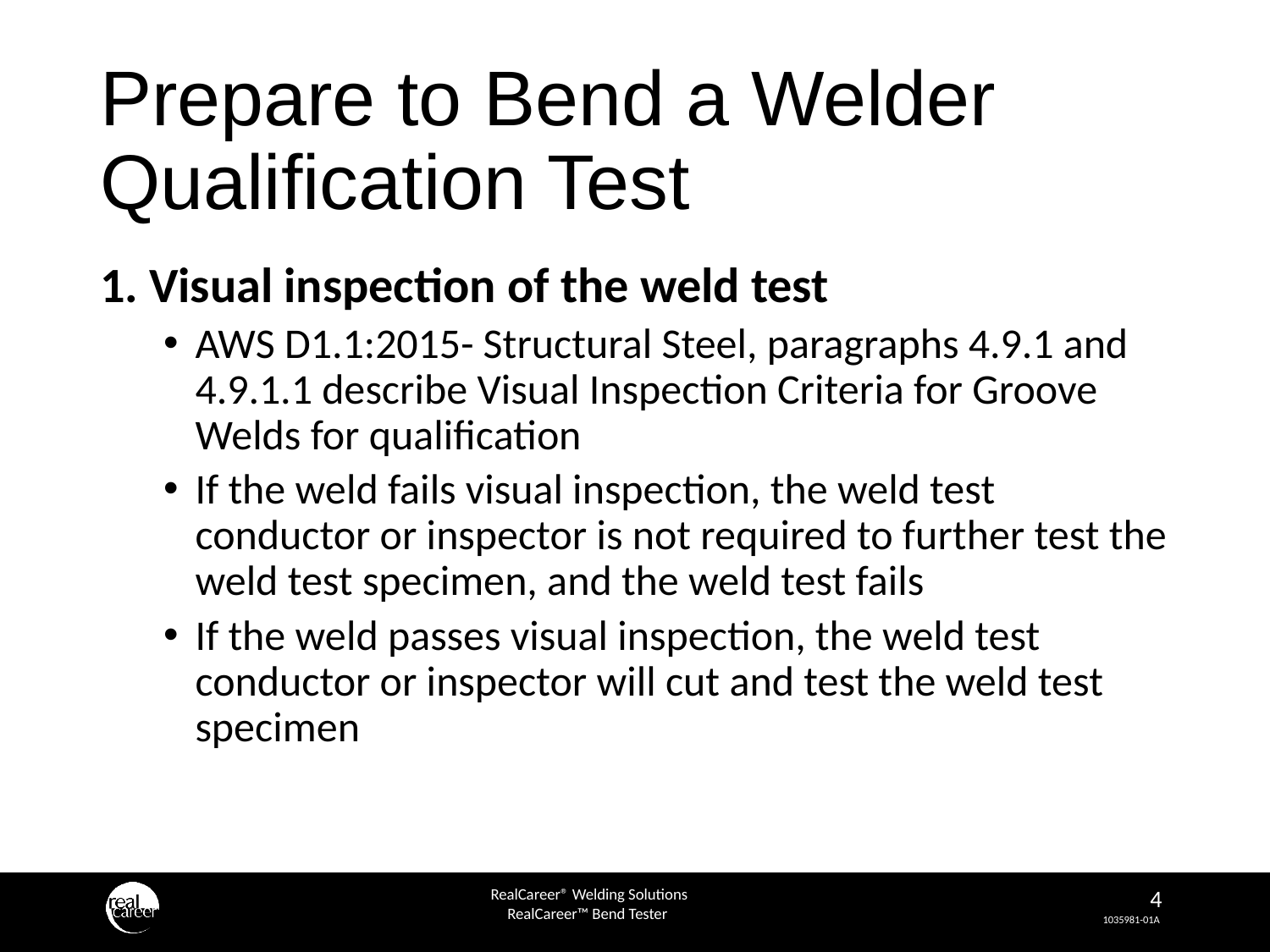

# Prepare to Bend a Welder Qualification Test
1. Visual inspection of the weld test
AWS D1.1:2015- Structural Steel, paragraphs 4.9.1 and 4.9.1.1 describe Visual Inspection Criteria for Groove Welds for qualification
If the weld fails visual inspection, the weld test conductor or inspector is not required to further test the weld test specimen, and the weld test fails
If the weld passes visual inspection, the weld test conductor or inspector will cut and test the weld test specimen